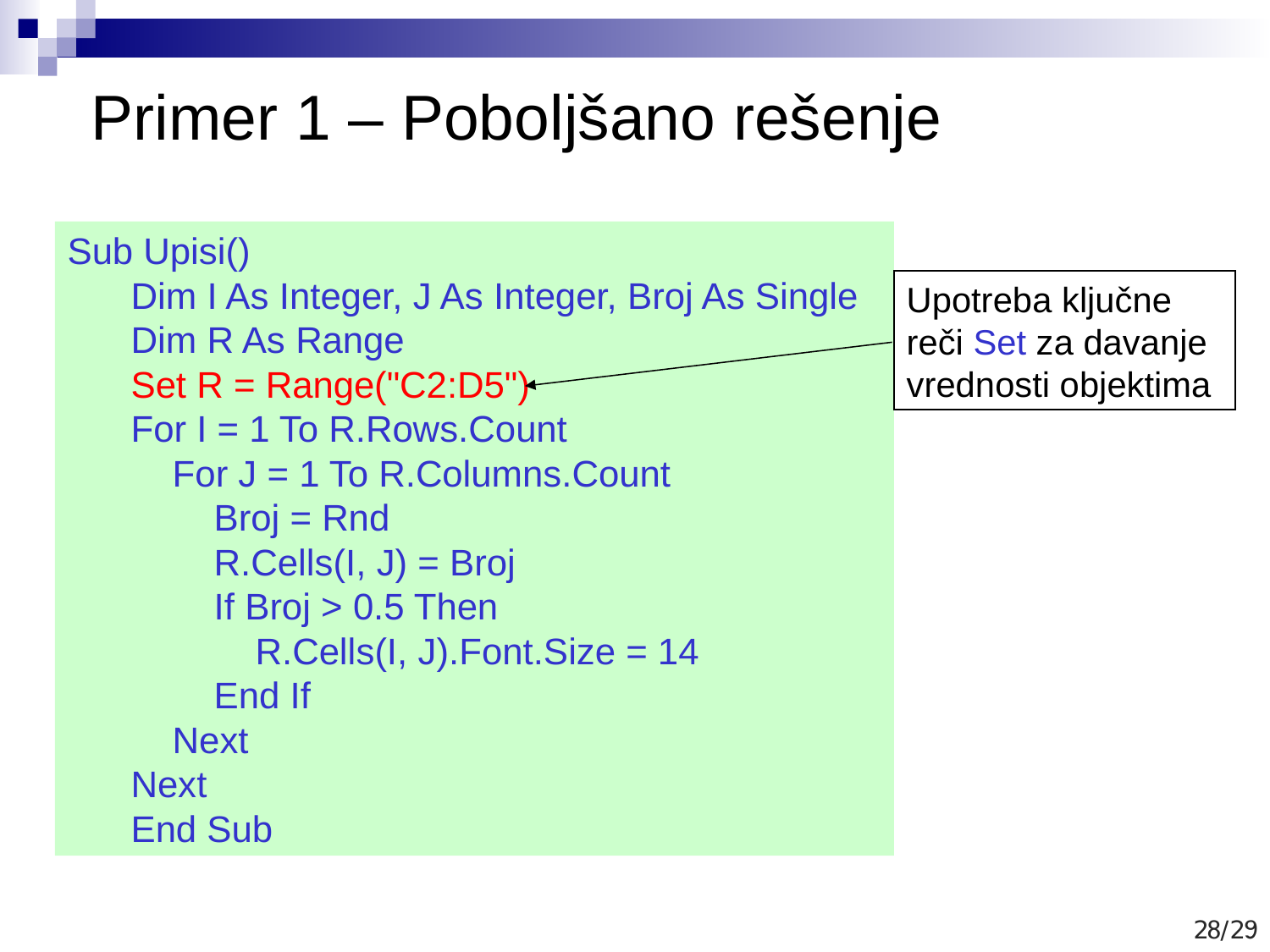

# Primer 1 – Poboljšano rešenje
Sub Upisi()
Dim I As Integer, J As Integer, Broj As Single
Dim R As Range
Set R = Range("C2:D5")
For I = 1 To R.Rows.Count
    For J = 1 To R.Columns.Count
        Broj = Rnd
        R.Cells(I, J) = Broj
        If Broj > 0.5 Then
            R.Cells(I, J).Font.Size = 14
        End If
    Next
Next
End Sub
Upotreba ključne reči Set za davanje vrednosti objektima

28/29